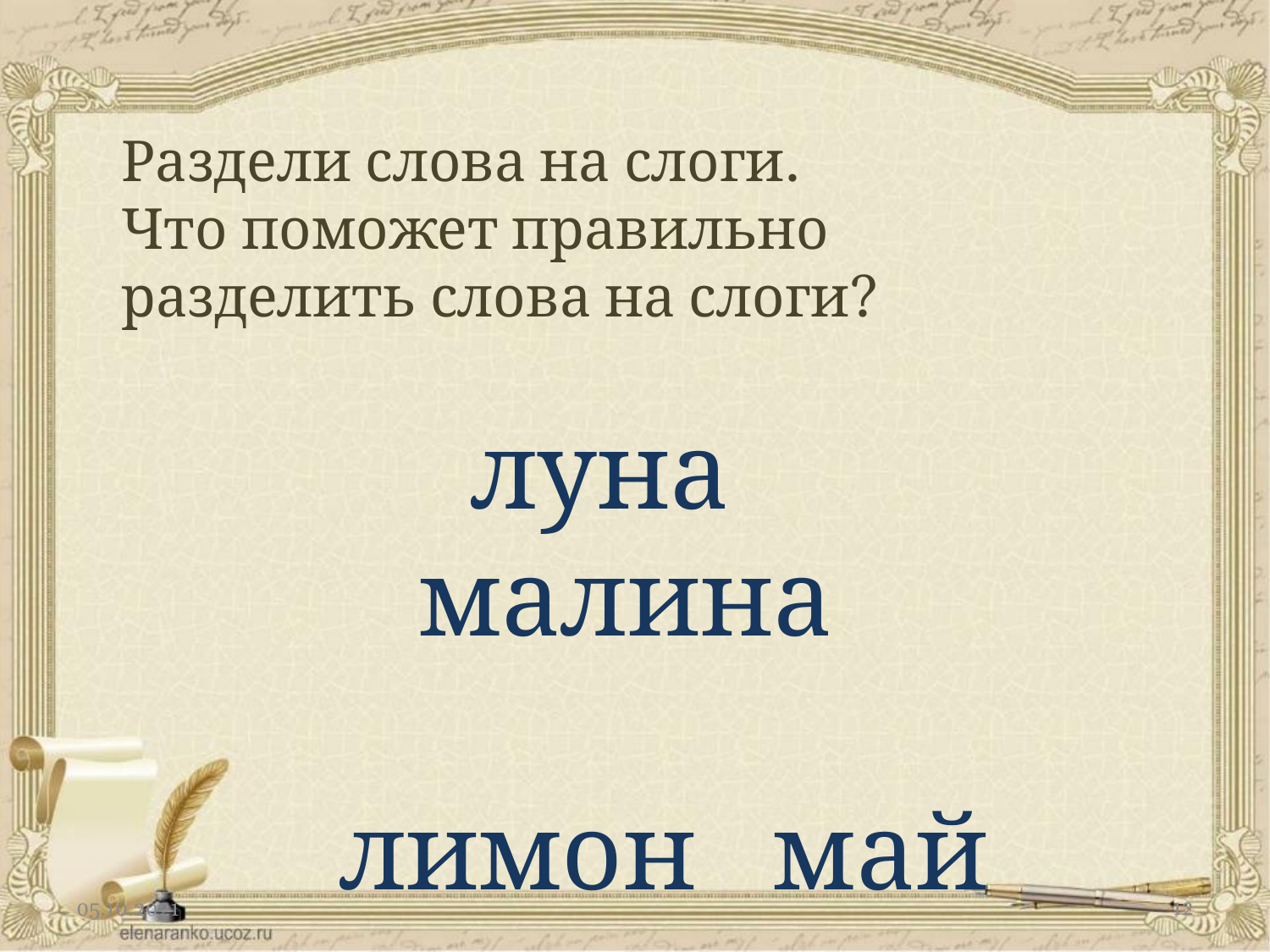

Раздели слова на слоги.
Что поможет правильно разделить слова на слоги?
луна    малина

  лимон   май
05.10.2021
12